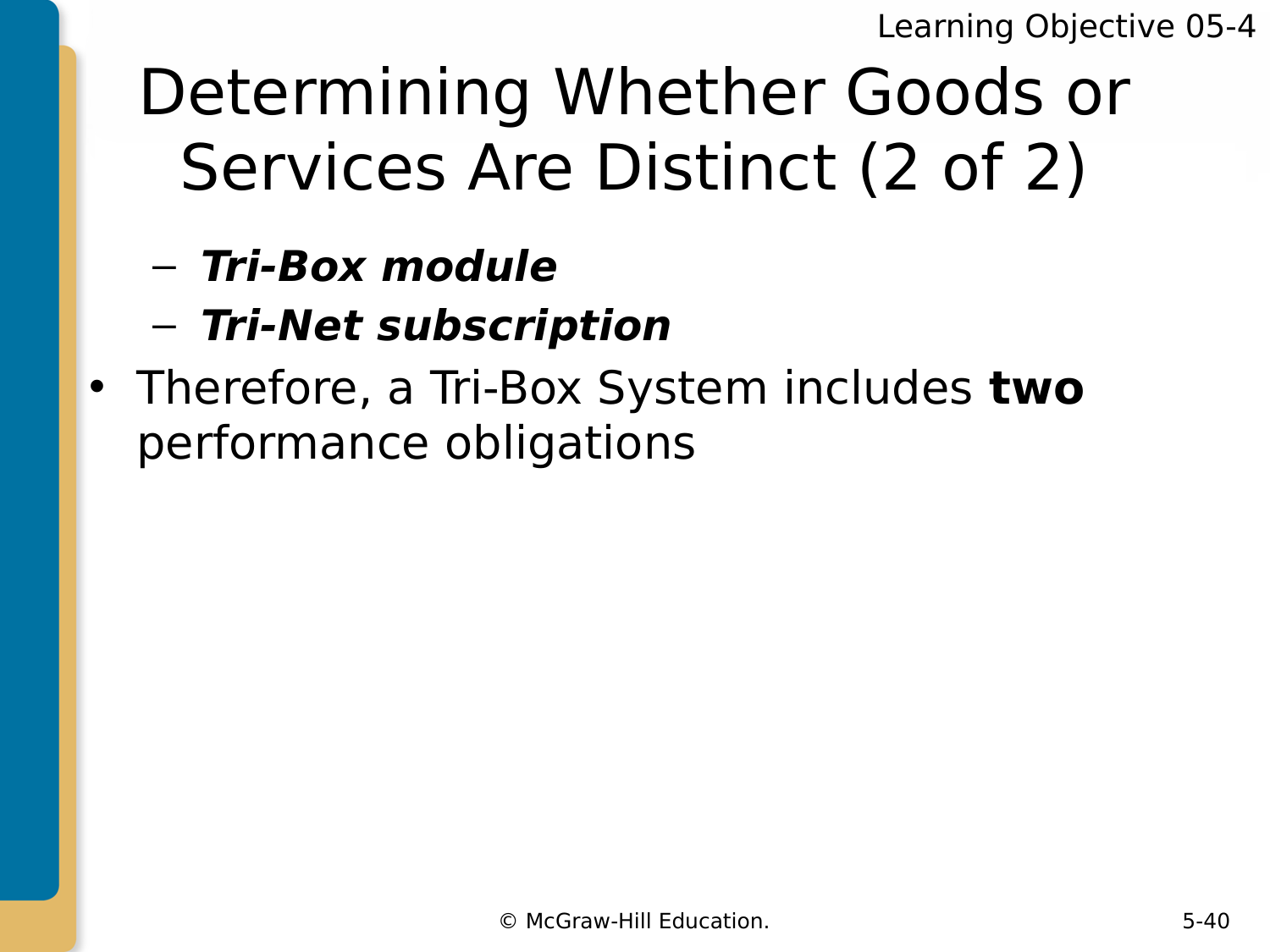

Learning Objective 05-4
# Determining Whether Goods or Services Are Distinct (2 of 2)
Tri-Box module
Tri-Net subscription
Therefore, a Tri-Box System includes two performance obligations